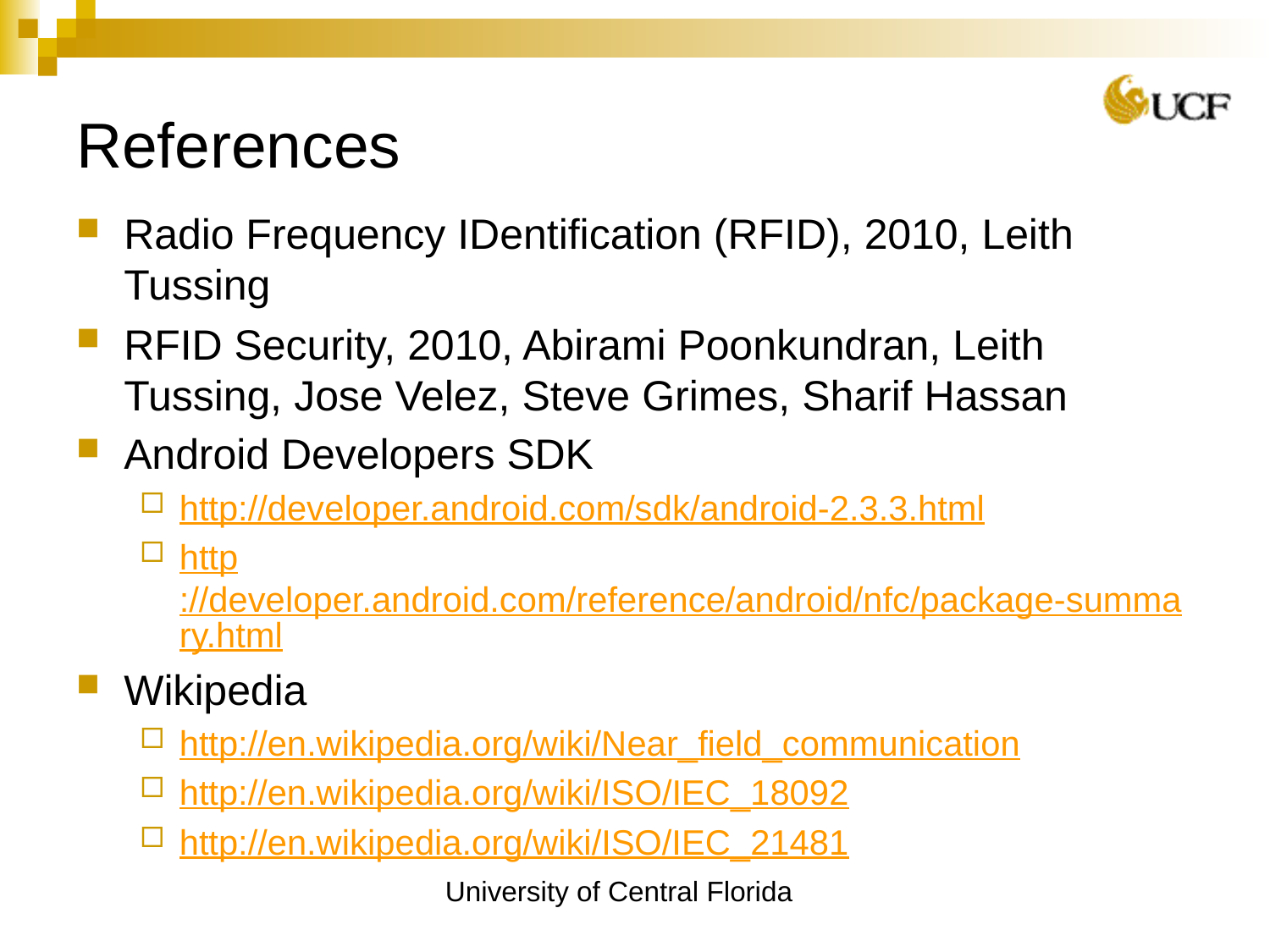

# References
Radio Frequency IDentification (RFID), 2010, Leith Tussing
RFID Security, 2010, Abirami Poonkundran, Leith Tussing, Jose Velez, Steve Grimes, Sharif Hassan
Android Developers SDK
http://developer.android.com/sdk/android-2.3.3.html
http://developer.android.com/reference/android/nfc/package-summary.html
Wikipedia
http://en.wikipedia.org/wiki/Near_field_communication
http://en.wikipedia.org/wiki/ISO/IEC_18092
http://en.wikipedia.org/wiki/ISO/IEC_21481